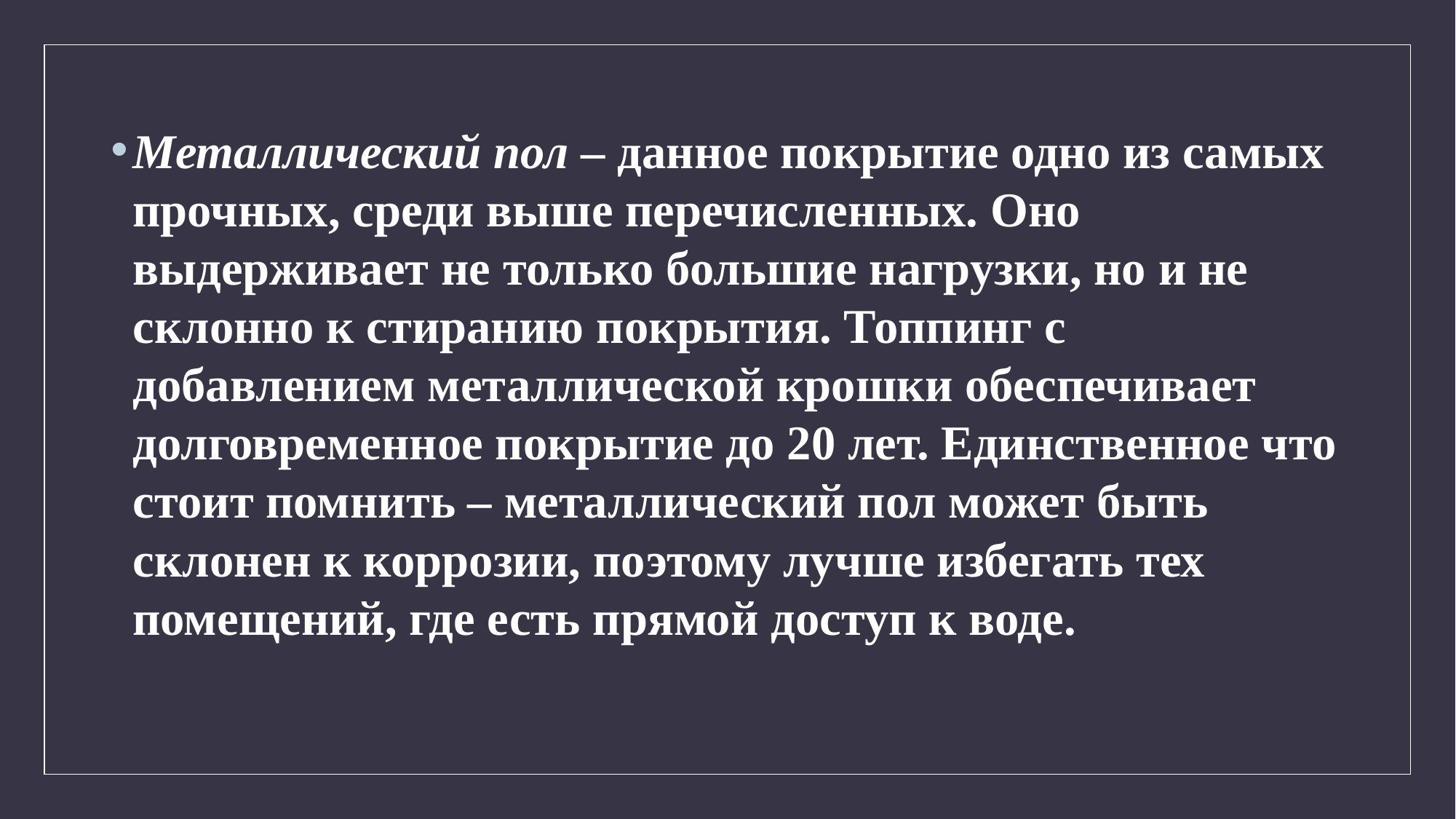

Металлический пол – данное покрытие одно из самых прочных, среди выше перечисленных. Оно выдерживает не только большие нагрузки, но и не склонно к стиранию покрытия. Топпинг с добавлением металлической крошки обеспечивает долговременное покрытие до 20 лет. Единственное что стоит помнить – металлический пол может быть склонен к коррозии, поэтому лучше избегать тех помещений, где есть прямой доступ к воде.